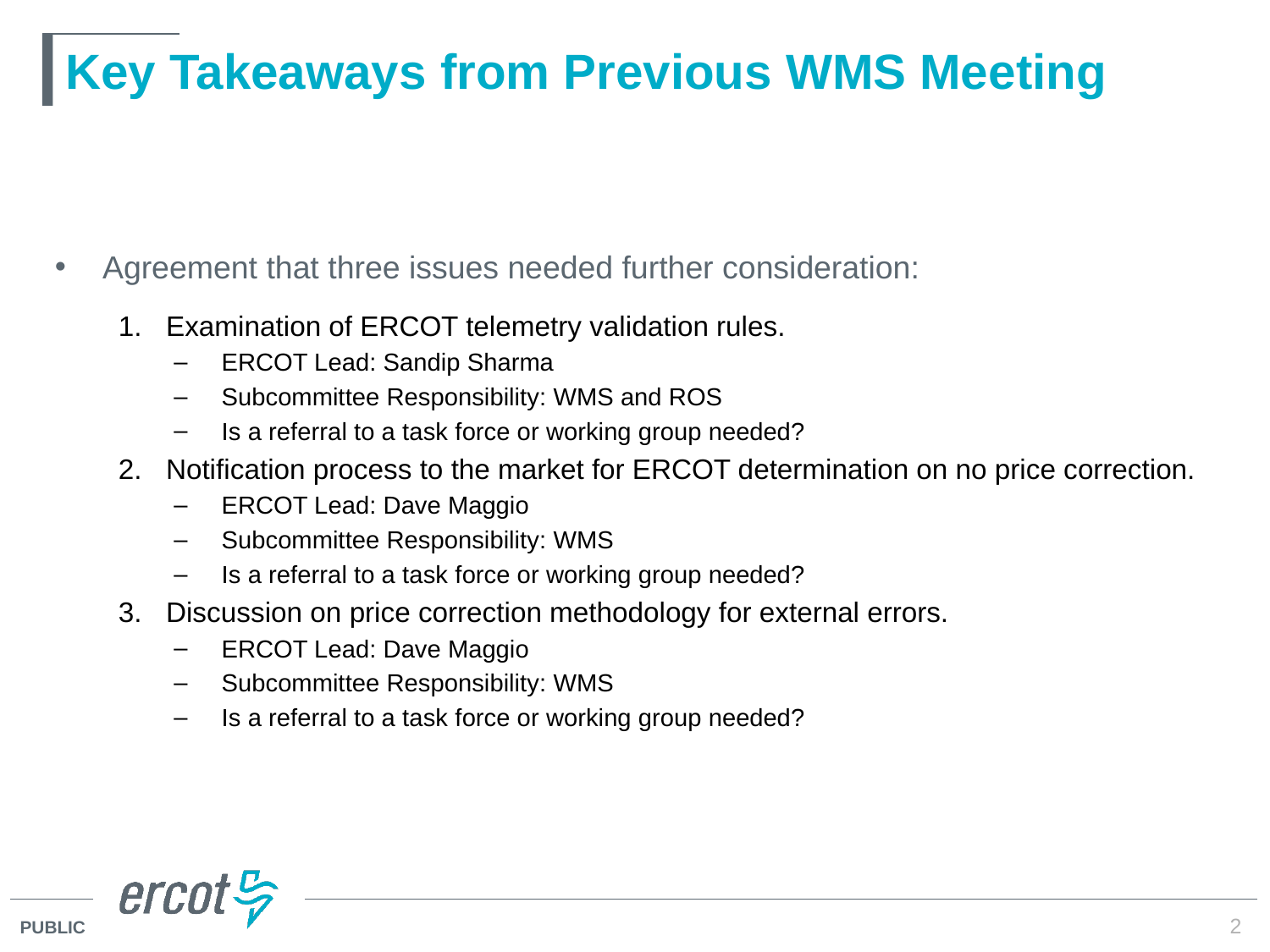

# Key Takeaways from Previous WMS Meeting
Agreement that three issues needed further consideration:
Examination of ERCOT telemetry validation rules.
ERCOT Lead: Sandip Sharma
Subcommittee Responsibility: WMS and ROS
Is a referral to a task force or working group needed?
Notification process to the market for ERCOT determination on no price correction.
ERCOT Lead: Dave Maggio
Subcommittee Responsibility: WMS
Is a referral to a task force or working group needed?
Discussion on price correction methodology for external errors.
ERCOT Lead: Dave Maggio
Subcommittee Responsibility: WMS
Is a referral to a task force or working group needed?

2